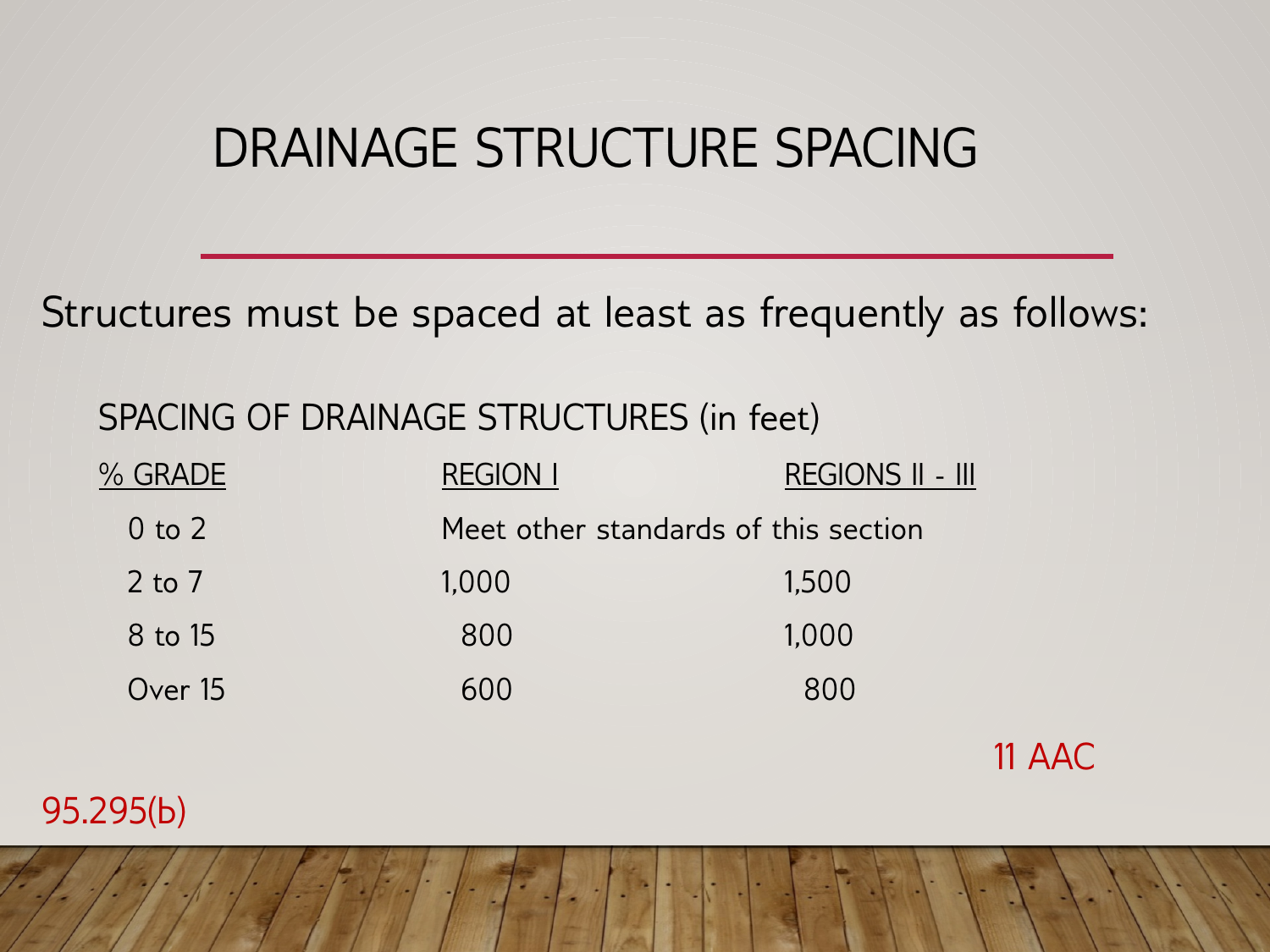

# Drainage structure spacing
Structures must be spaced at least as frequently as fol­lows:

SPACING OF DRAINAGE STRUCTURES (in feet)
% GRADE		REGION I		REGIONS II - III
   0 to 2		   	Meet other standards of this section
   2 to 7		   	1,000			1,500
   8 to 15	 	  800			1,000
   Over 15	 	  600			  800
								    11 AAC 95.295(b)